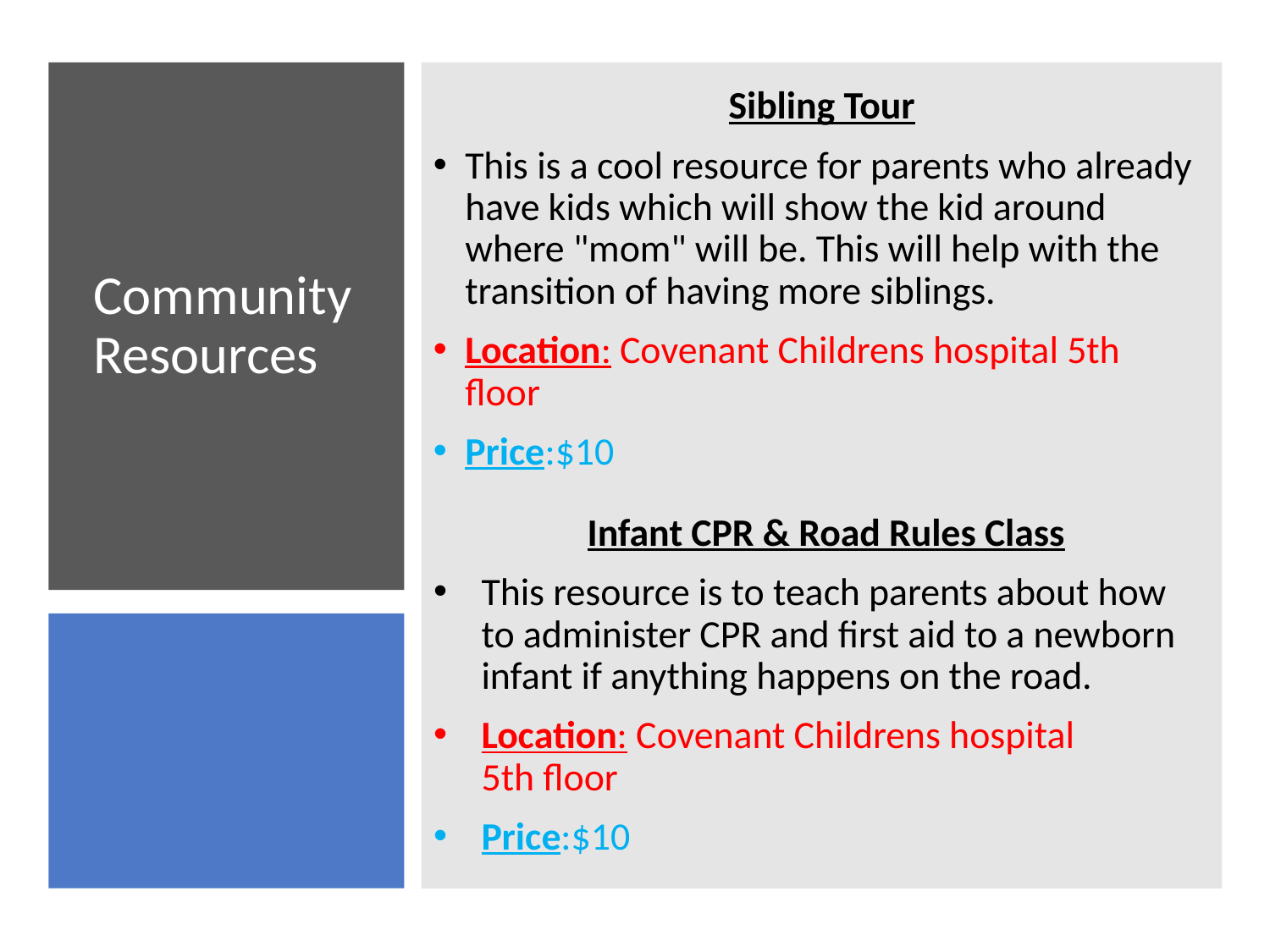

# Community Resources
Sibling Tour
This is a cool resource for parents who already have kids which will show the kid around where "mom" will be. This will help with the transition of having more siblings.
Location: Covenant Childrens hospital 5th floor
Price:$10

Infant CPR & Road Rules Class
This resource is to teach parents about how to administer CPR and first aid to a newborn infant if anything happens on the road.
Location: Covenant Childrens hospital 5th floor
Price:$10